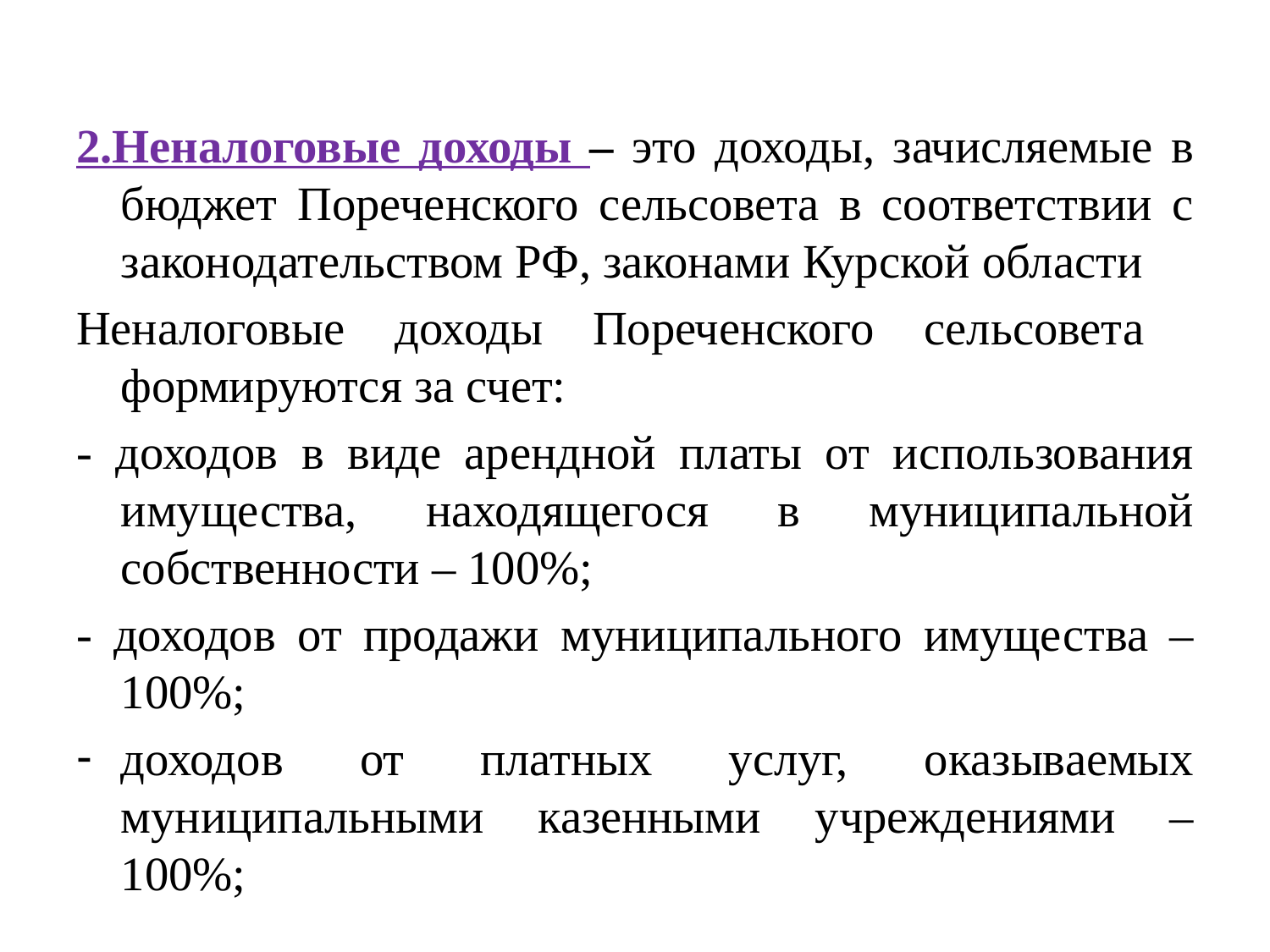

#
2.Неналоговые доходы – это доходы, зачисляемые в бюджет Пореченского сельсовета в соответствии с законодательством РФ, законами Курской области
Неналоговые доходы Пореченского сельсовета  формируются за счет:
- доходов в виде арендной платы от использования имущества, находящегося в муниципальной собственности – 100%;
- доходов от продажи муниципального имущества – 100%;
доходов от платных услуг, оказываемых муниципальными казенными учреждениями – 100%;